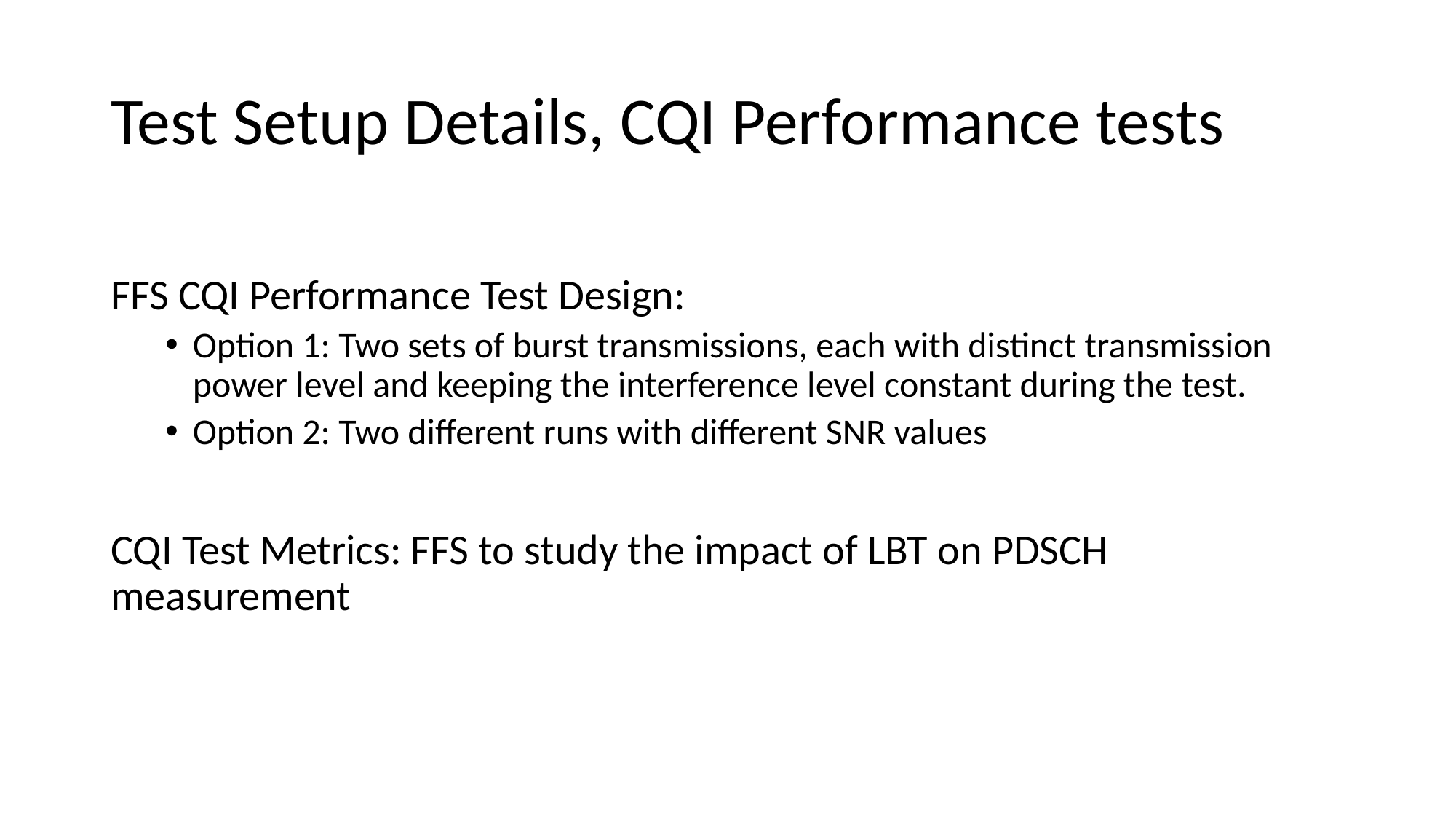

# Test Setup Details, CQI Performance tests

FFS CQI Performance Test Design:
Option 1: Two sets of burst transmissions, each with distinct transmission power level and keeping the interference level constant during the test.
Option 2: Two different runs with different SNR values

CQI Test Metrics: FFS to study the impact of LBT on PDSCH measurement